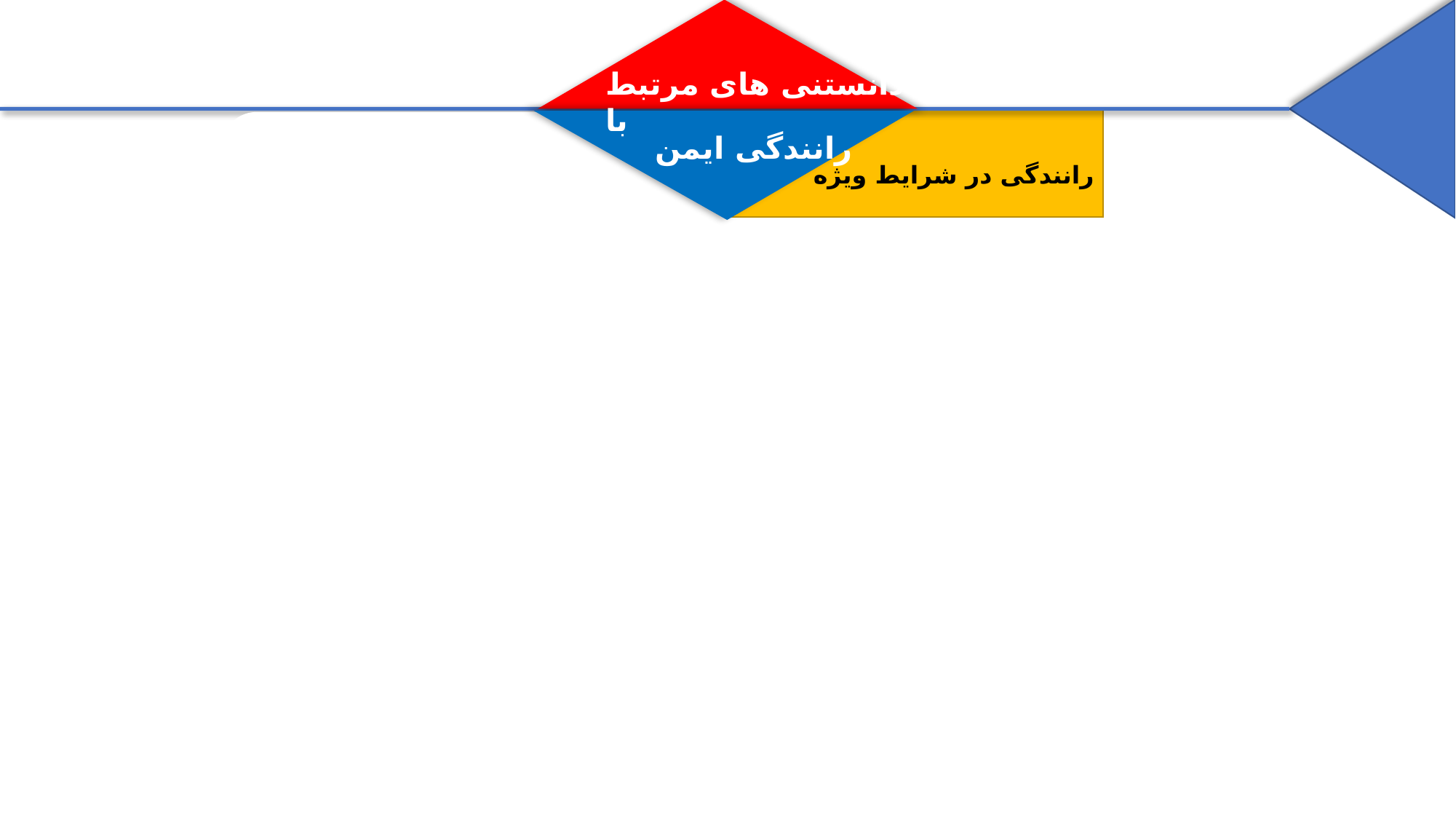

دانستنی های مرتبط با

رانندگی در شرایط ویژه

رانندگی ایمن